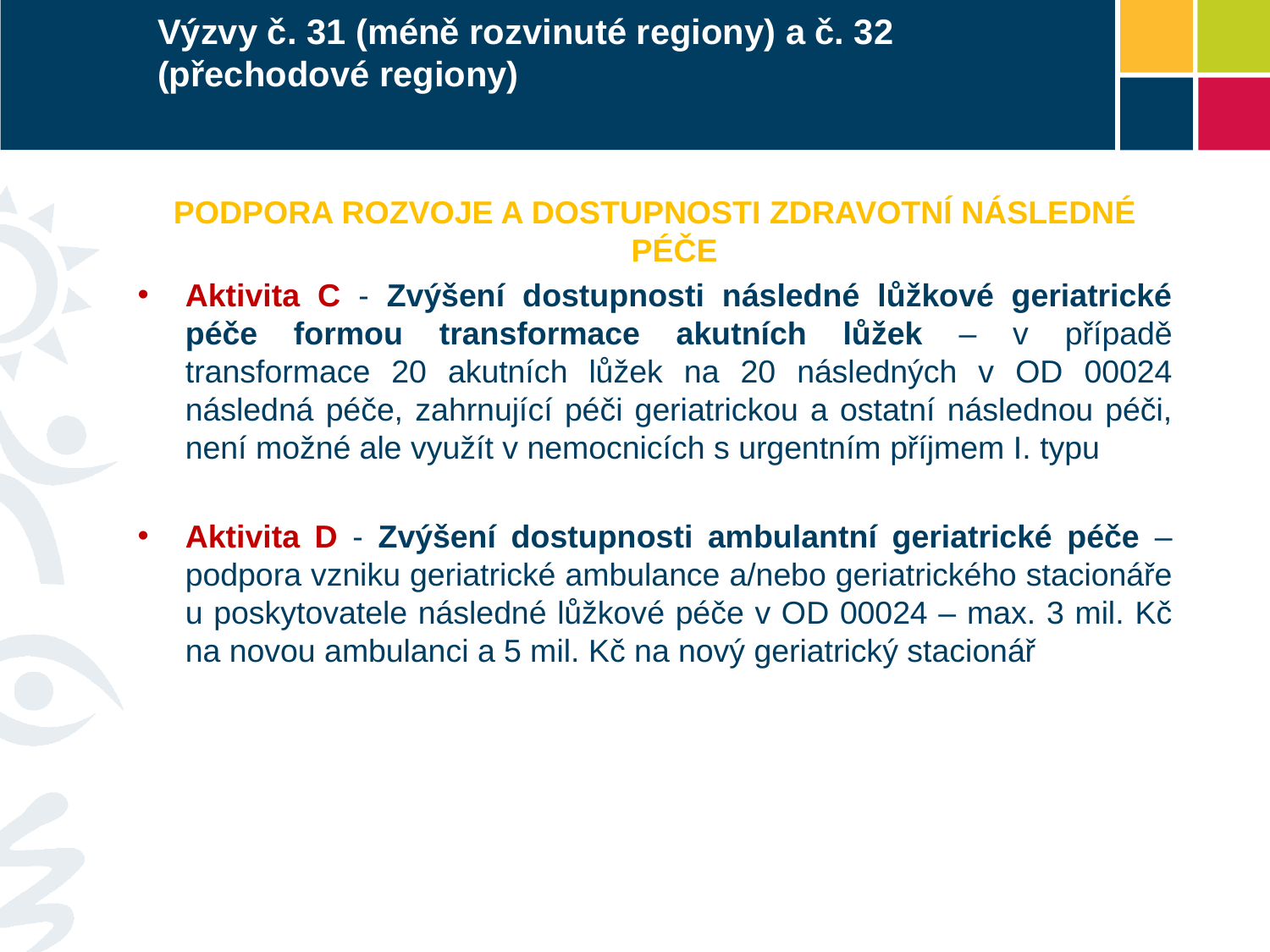

# Výzvy č. 31 (méně rozvinuté regiony) a č. 32 (přechodové regiony)
Podpora ROZVOJE A DOSTUPNOSTI ZDRAVOTNÍ NÁSLEDNÉ PÉČE
Aktivita C - Zvýšení dostupnosti následné lůžkové geriatrické péče formou transformace akutních lůžek – v případě transformace 20 akutních lůžek na 20 následných v OD 00024 následná péče, zahrnující péči geriatrickou a ostatní následnou péči, není možné ale využít v nemocnicích s urgentním příjmem I. typu

Aktivita D - Zvýšení dostupnosti ambulantní geriatrické péče – podpora vzniku geriatrické ambulance a/nebo geriatrického stacionáře u poskytovatele následné lůžkové péče v OD 00024 – max. 3 mil. Kč na novou ambulanci a 5 mil. Kč na nový geriatrický stacionář